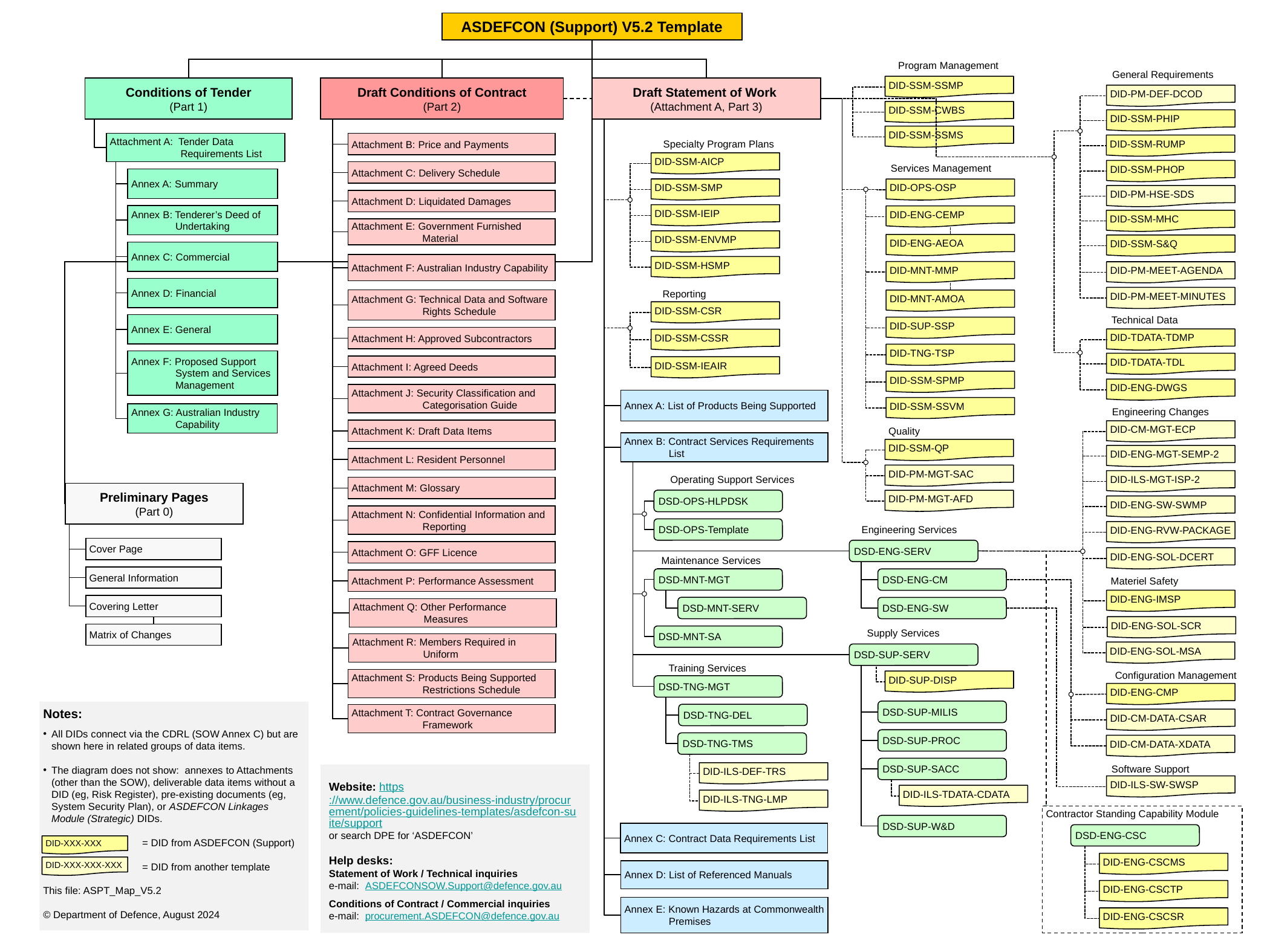

ASDEFCON (Support) V5.2 Template
Program Management
General Requirements
DID-SSM-SSMP
Conditions of Tender
(Part 1)
Draft Conditions of Contract
(Part 2)
Draft Statement of Work
(Attachment A, Part 3)
DID-PM-DEF-DCOD
DID-SSM-CWBS
DID-SSM-PHIP

DID-SSM-SSMS

Attachment B: Price and Payments
Attachment A:  Tender Data Requirements List
Specialty Program Plans
DID-SSM-RUMP
DID-SSM-AICP

Services Management
DID-SSM-PHOP
Attachment C: Delivery Schedule
Annex A: Summary
DID-SSM-SMP
DID-OPS-OSP
DID-PM-HSE-SDS

Attachment D: Liquidated Damages

DID-SSM-IEIP
Annex B: Tenderer’s Deed of Undertaking
DID-ENG-CEMP
DID-SSM-MHC
Attachment E: Government Furnished Material
DID-SSM-ENVMP
DID-ENG-AEOA
DID-SSM-S&Q
Annex C: Commercial
Attachment F: Australian Industry Capability
DID-SSM-HSMP
DID-MNT-MMP
DID-PM-MEET-AGENDA
Annex D: Financial
Reporting
DID-PM-MEET-MINUTES
Attachment G: Technical Data and Software Rights Schedule
DID-MNT-AMOA
DID-SSM-CSR
Technical Data
Annex E: General
DID-SUP-SSP

Attachment H: Approved Subcontractors
DID-TDATA-TDMP
DID-SSM-CSSR
DID-TNG-TSP

Annex F: Proposed Support System and Services Management
DID-TDATA-TDL
Attachment I: Agreed Deeds
DID-SSM-IEAIR
DID-SSM-SPMP
DID-ENG-DWGS
Attachment J: Security Classification and Categorisation Guide
Annex A: List of Products Being Supported
DID-SSM-SSVM
Engineering Changes
Annex G: Australian Industry Capability
Attachment K: Draft Data Items
Quality
DID-CM-MGT-ECP
Annex B: Contract Services Requirements List
DID-SSM-QP
DID-ENG-MGT-SEMP-2
Attachment L: Resident Personnel

DID-PM-MGT-SAC
Operating Support Services
DID-ILS-MGT-ISP-2
Attachment M: Glossary
Preliminary Pages
(Part 0)
DSD-OPS-HLPDSK
DID-PM-MGT-AFD
DID-ENG-SW-SWMP
Attachment N: Confidential Information and Reporting

Engineering Services
DSD-OPS-Template

DID-ENG-RVW-PACKAGE
Cover Page
DSD-ENG-SERV
Attachment O: GFF Licence
DID-ENG-SOL-DCERT

Maintenance Services

General Information
DSD-MNT-MGT
DSD-ENG-CM
Attachment P: Performance Assessment
Materiel Safety

DID-ENG-IMSP

Covering Letter
DSD-MNT-SERV
DSD-ENG-SW
Attachment Q: Other Performance Measures
DID-ENG-SOL-SCR
Supply Services
Matrix of Changes
DSD-MNT-SA
Attachment R: Members Required in Uniform
DID-ENG-SOL-MSA
DSD-SUP-SERV
Training Services

Configuration Management
Attachment S: Products Being Supported Restrictions Schedule
DID-SUP-DISP
DSD-TNG-MGT
DID-ENG-CMP

DSD-SUP-MILIS
Notes:
DSD-TNG-DEL
Attachment T: Contract Governance Framework
DID-CM-DATA-CSAR
All DIDs connect via the CDRL (SOW Annex C) but are shown here in related groups of data items.

The diagram does not show:  annexes to Attachments (other than the SOW), deliverable data items without a DID (eg, Risk Register), pre-existing documents (eg, System Security Plan), or ASDEFCON Linkages Module (Strategic) DIDs.
		= DID from ASDEFCON (Support)

		= DID from another template

This file: ASPT_Map_V5.2

© Department of Defence, August 2024
DSD-SUP-PROC
DSD-TNG-TMS
DID-CM-DATA-XDATA

Software Support
DSD-SUP-SACC
DID-ILS-DEF-TRS

DID-ILS-SW-SWSP
Website: https://www.defence.gov.au/business-industry/procurement/policies-guidelines-templates/asdefcon-suite/support
or search DPE for ‘ASDEFCON’

Help desks:
Statement of Work / Technical inquiries
e-mail:  ASDEFCONSOW.Support@defence.gov.au
Conditions of Contract / Commercial inquiries
e-mail:  procurement.ASDEFCON@defence.gov.au
DID-ILS-TDATA-CDATA
DID-ILS-TNG-LMP
Contractor Standing Capability Module

DSD-SUP-W&D
Annex C: Contract Data Requirements List
DSD-ENG-CSC
DID-XXX-XXX

DID-ENG-CSCMS
DID-XXX-XXX-XXX
Annex D: List of Referenced Manuals
DID-ENG-CSCTP
Annex E: Known Hazards at Commonwealth Premises
DID-ENG-CSCSR